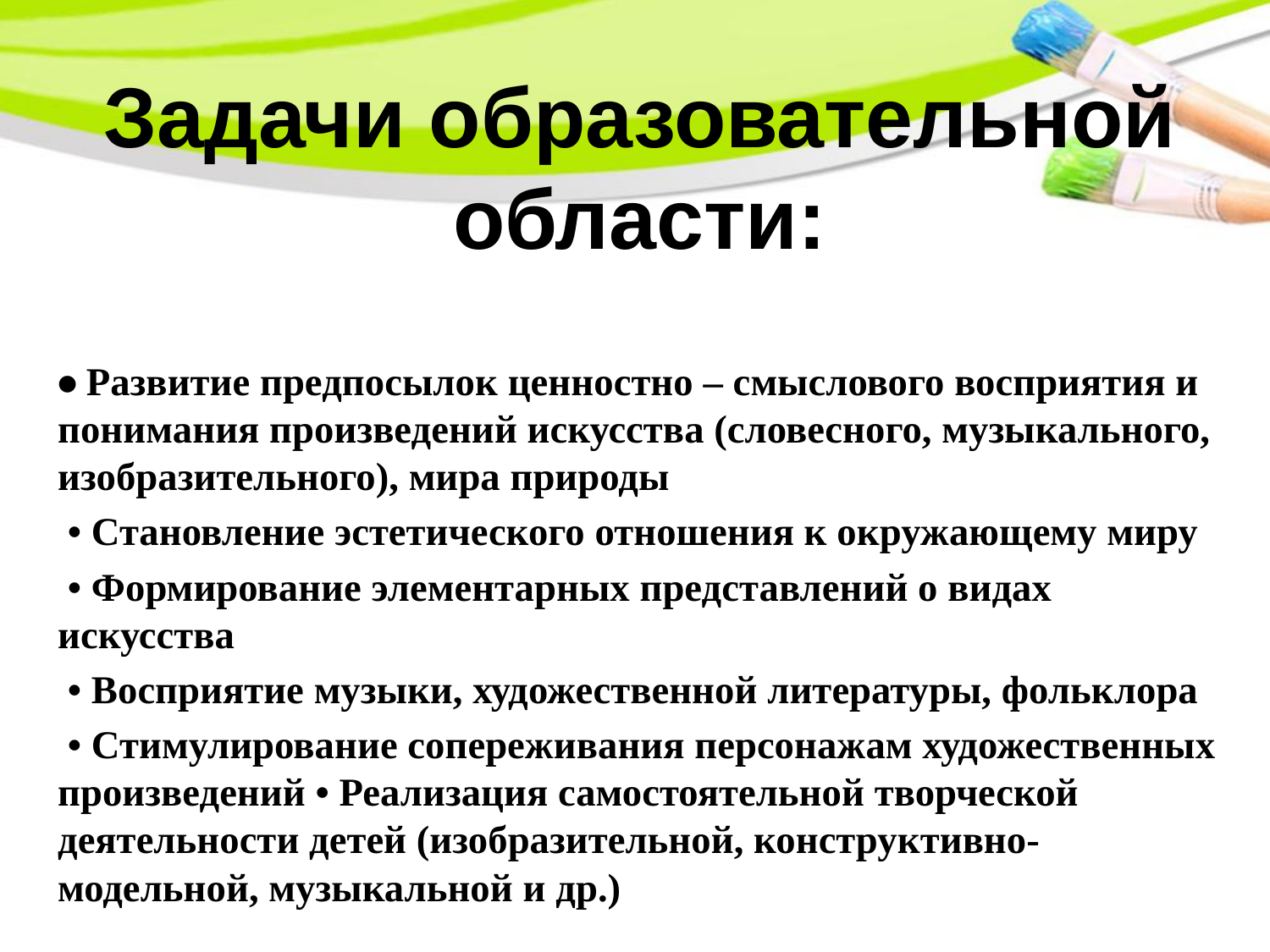

Задачи образовательной области:

• Развитие предпосылок ценностно – смыслового восприятия и понимания произведений искусства (словесного, музыкального, изобразительного), мира природы
 • Становление эстетического отношения к окружающему миру
 • Формирование элементарных представлений о видах искусства
 • Восприятие музыки, художественной литературы, фольклора
 • Стимулирование сопереживания персонажам художественных произведений • Реализация самостоятельной творческой деятельности детей (изобразительной, конструктивно-модельной, музыкальной и др.)